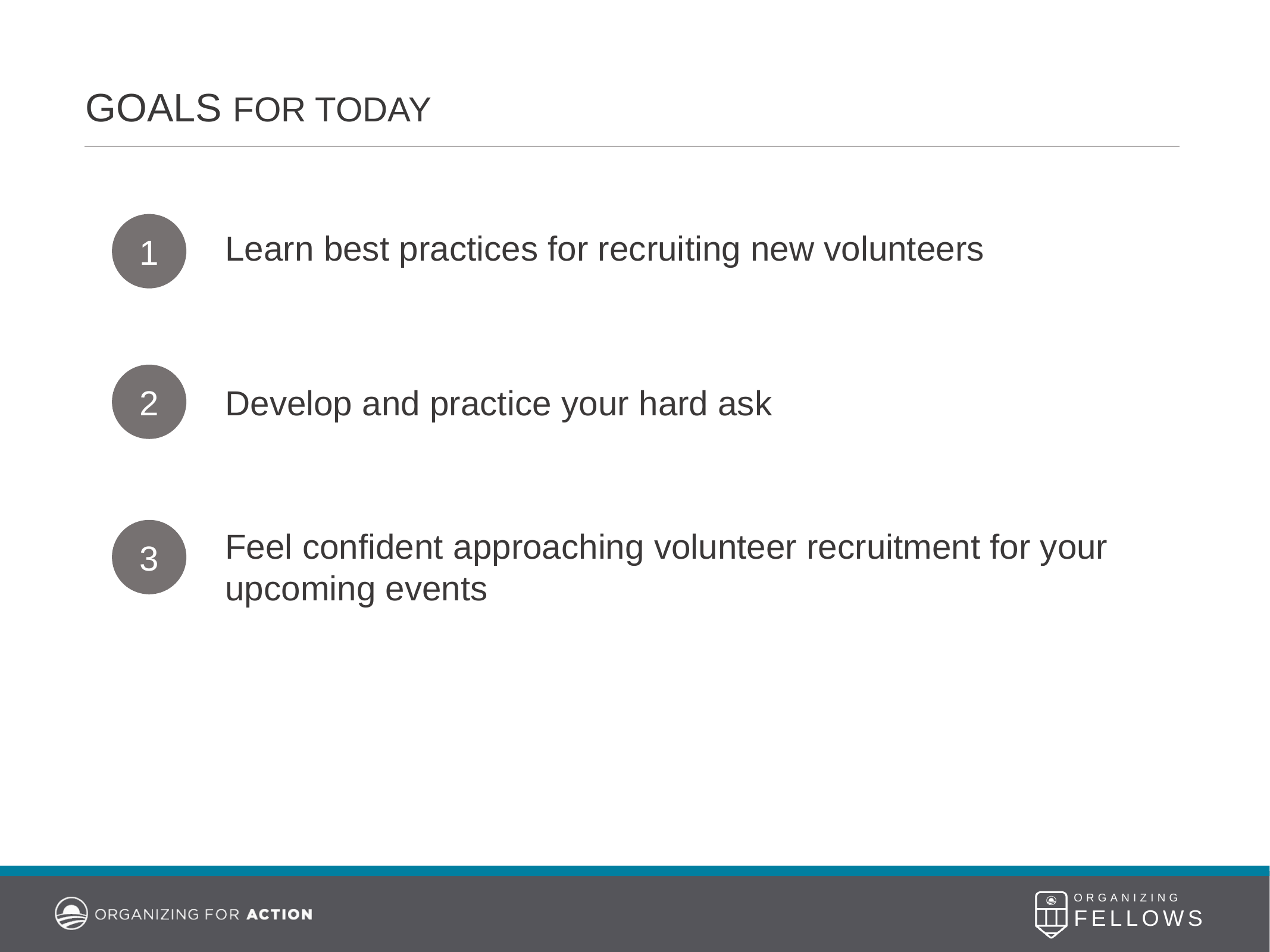

GOALS FOR TODAY

1
Learn best practices for recruiting new volunteers

2
Develop and practice your hard ask
Feel confident approaching volunteer recruitment for your upcoming events

3